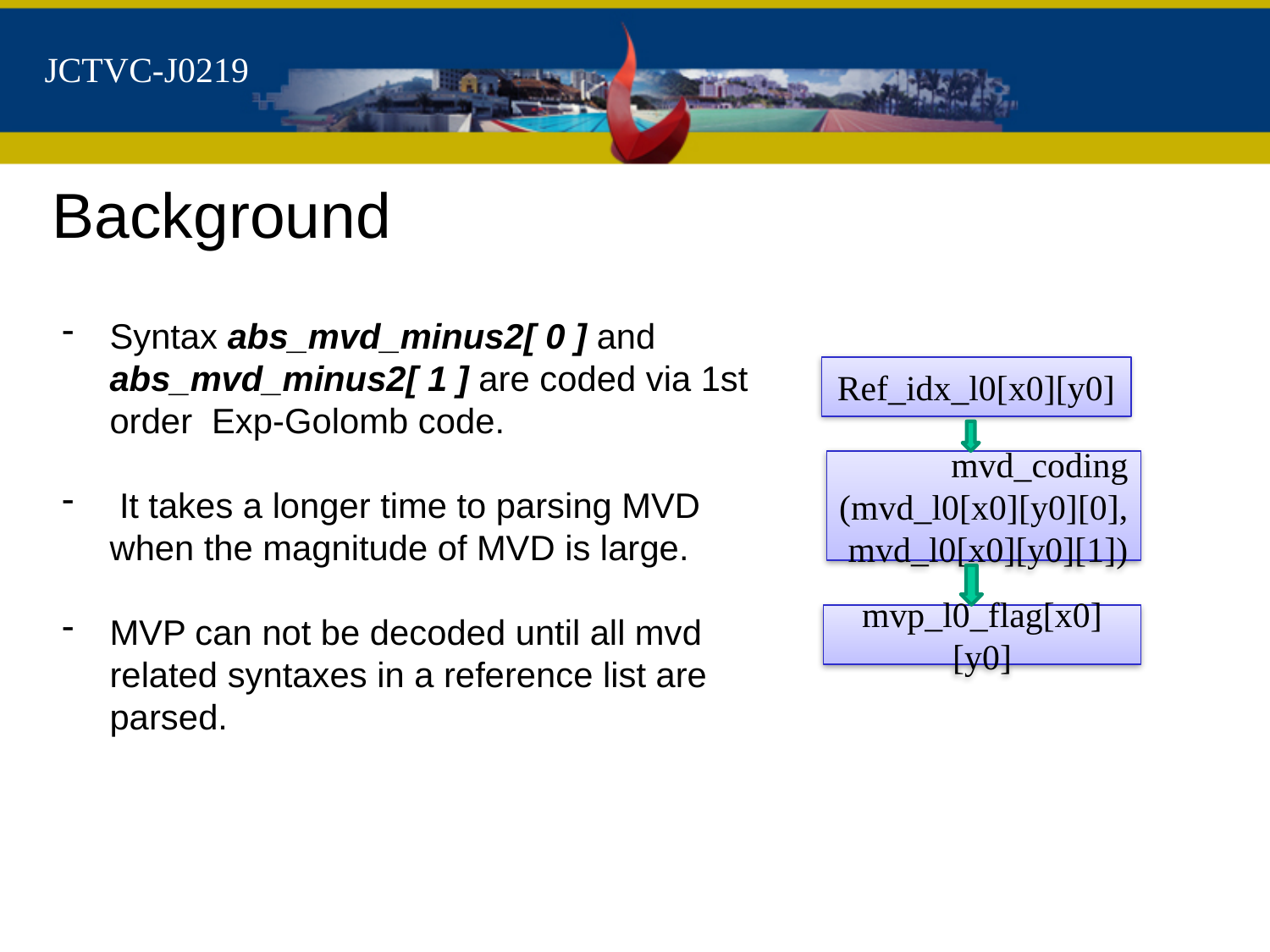

# JCTVC-J0219
Background
Syntax abs_mvd_minus2[ 0 ] and abs_mvd_minus2[ 1 ] are coded via 1st order  Exp-Golomb code.

 It takes a longer time to parsing MVD when the magnitude of MVD is large.

MVP can not be decoded until all mvd related syntaxes in a reference list are parsed.
Ref_idx_l0[x0][y0]

mvd_coding
(mvd_l0[x0][y0][0],  mvd_l0[x0][y0][1])

mvp_l0_flag[x0][y0]